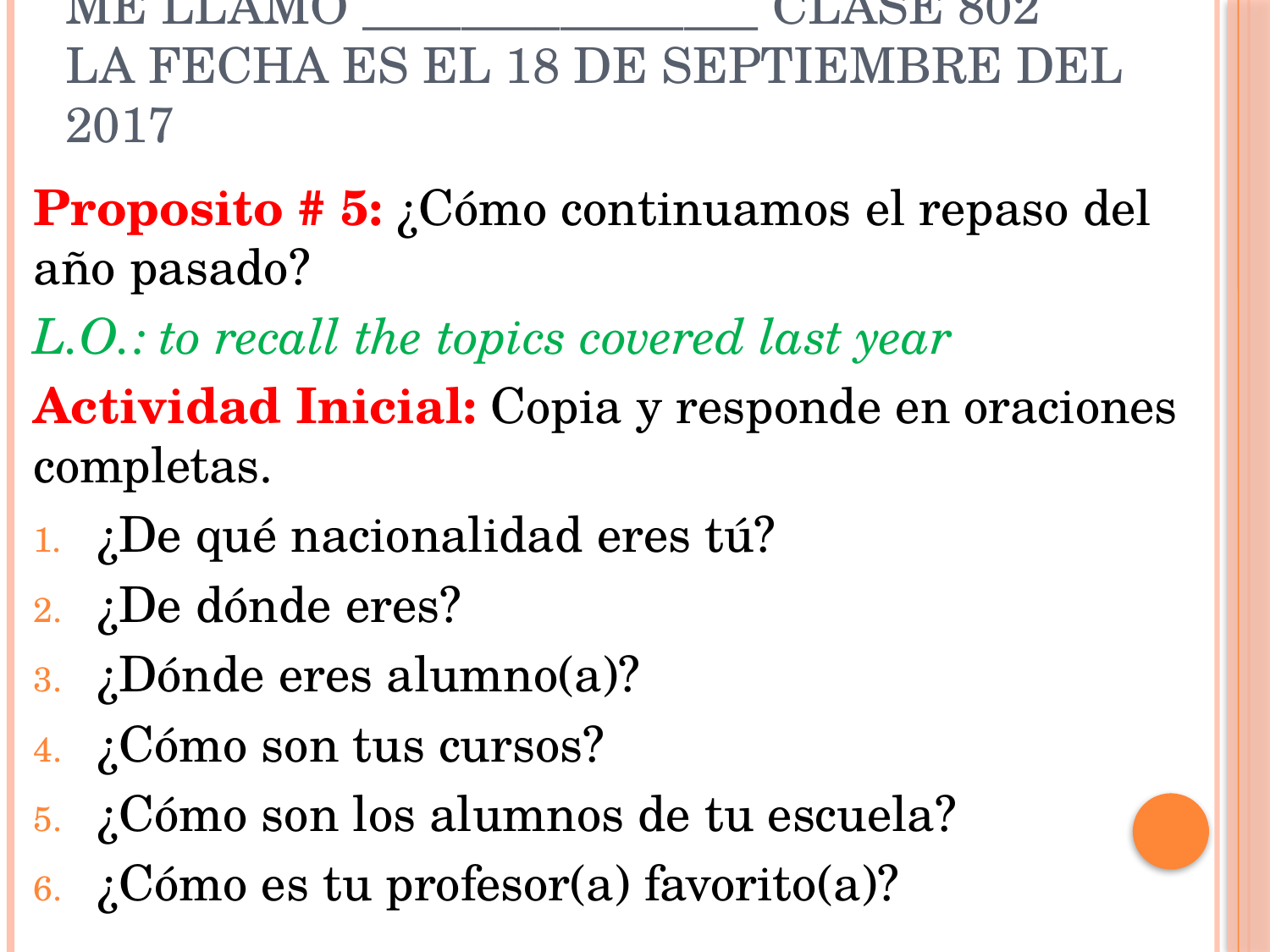

# Me llamo ________________ Clase 802 La fecha es el 18 de septiembre del 2017
Proposito # 5: ¿Cómo continuamos el repaso del año pasado?
L.O.: to recall the topics covered last year
Actividad Inicial: Copia y responde en oraciones completas.
¿De qué nacionalidad eres tú?
¿De dónde eres?
¿Dónde eres alumno(a)?
¿Cómo son tus cursos?
¿Cómo son los alumnos de tu escuela?
¿Cómo es tu profesor(a) favorito(a)?